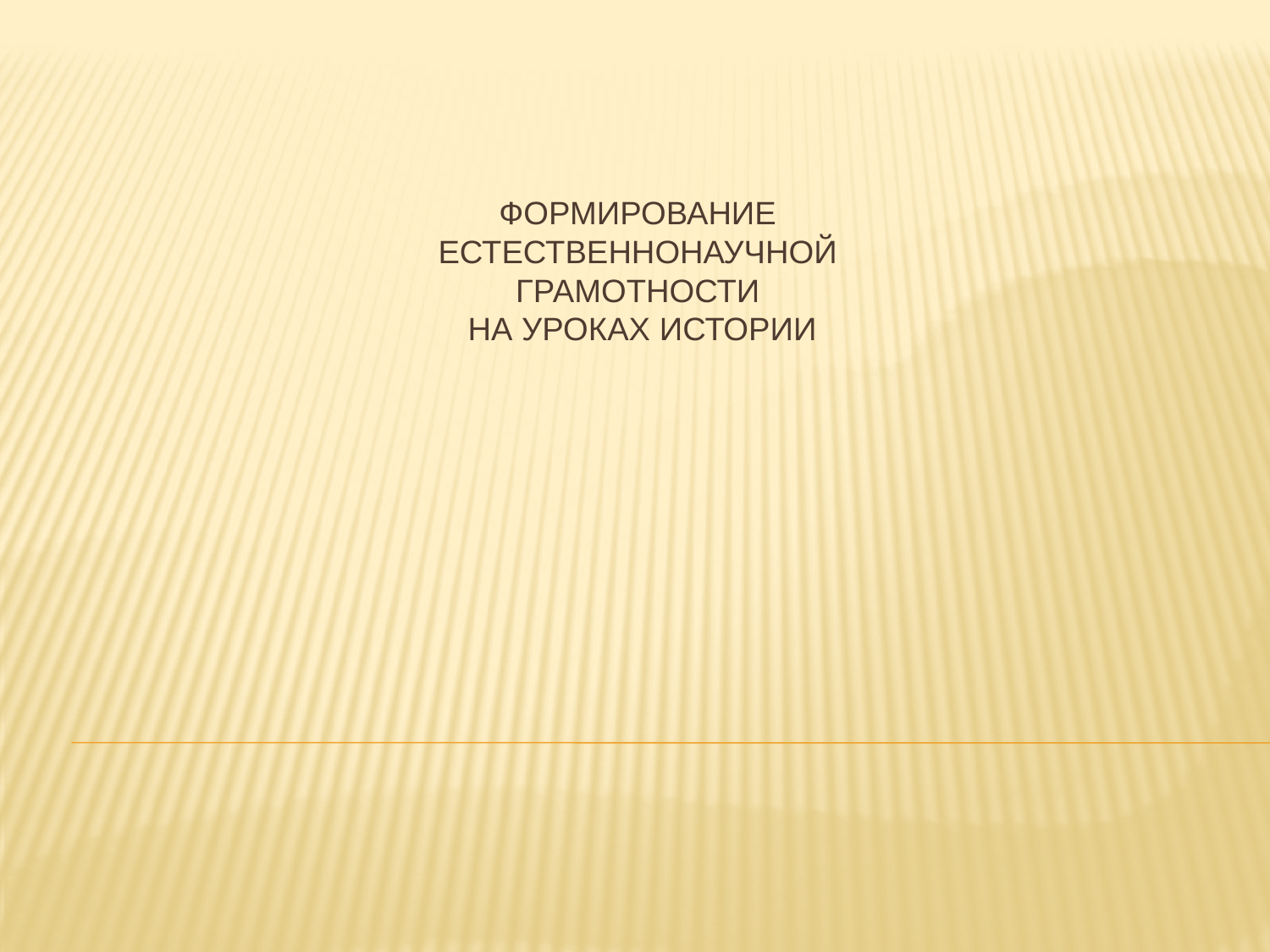

# Формирование естественнонаучной грамотности на уроках истории